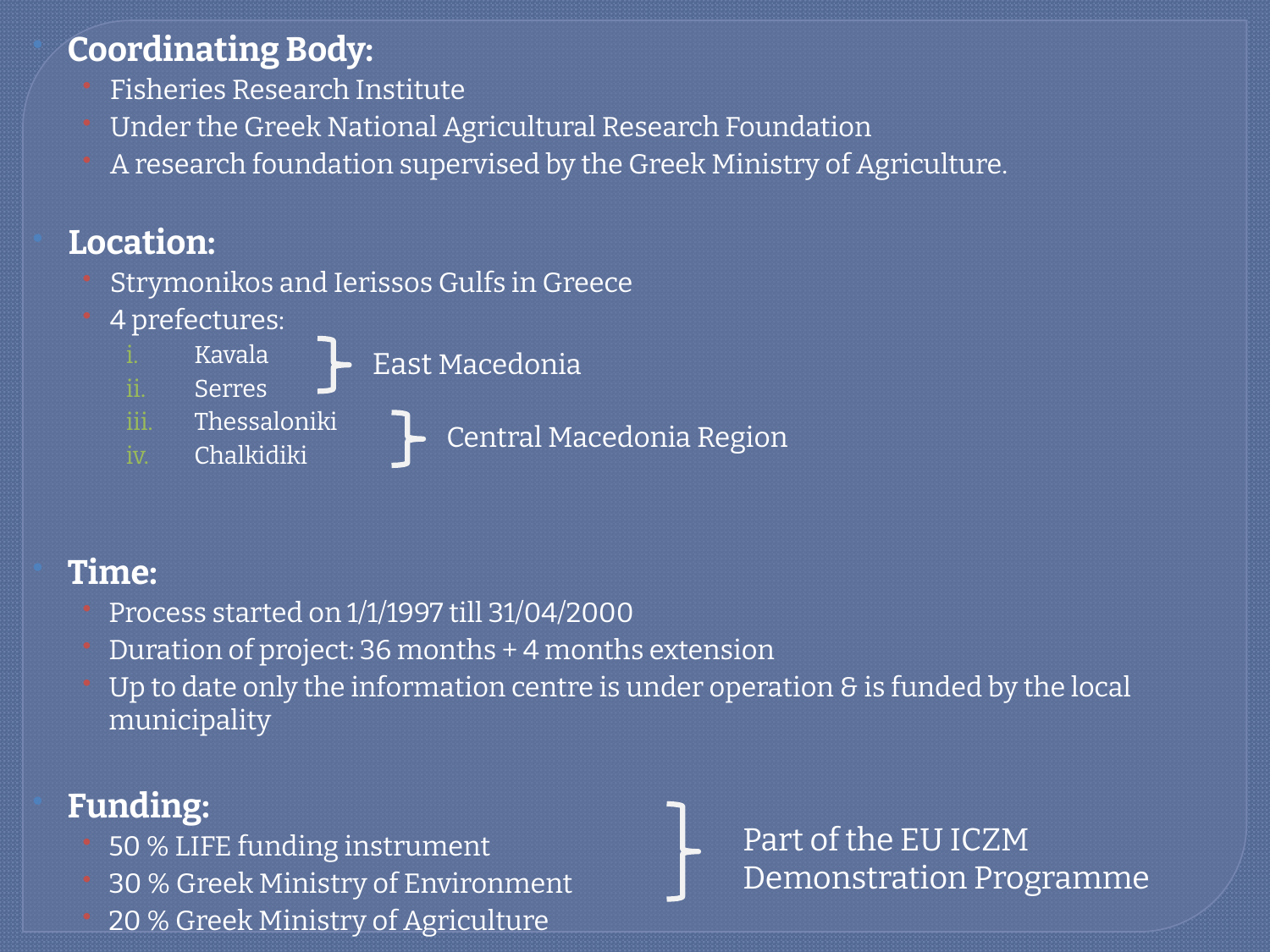

Coordinating Body:
Fisheries Research Institute
Under the Greek National Agricultural Research Foundation
A research foundation supervised by the Greek Ministry of Agriculture.

Location:
Strymonikos and Ierissos Gulfs in Greece
4 prefectures:
Kavala
Serres
Thessaloniki
Chalkidiki

Time:
Process started on 1/1/1997 till 31/04/2000
Duration of project: 36 months + 4 months extension
Up to date only the information centre is under operation & is funded by the local municipality

Funding:
50 % LIFE funding instrument
30 % Greek Ministry of Environment
20 % Greek Ministry of Agriculture

East Macedonia

Central Macedonia Region

Part of the EU ICZM Demonstration Programme